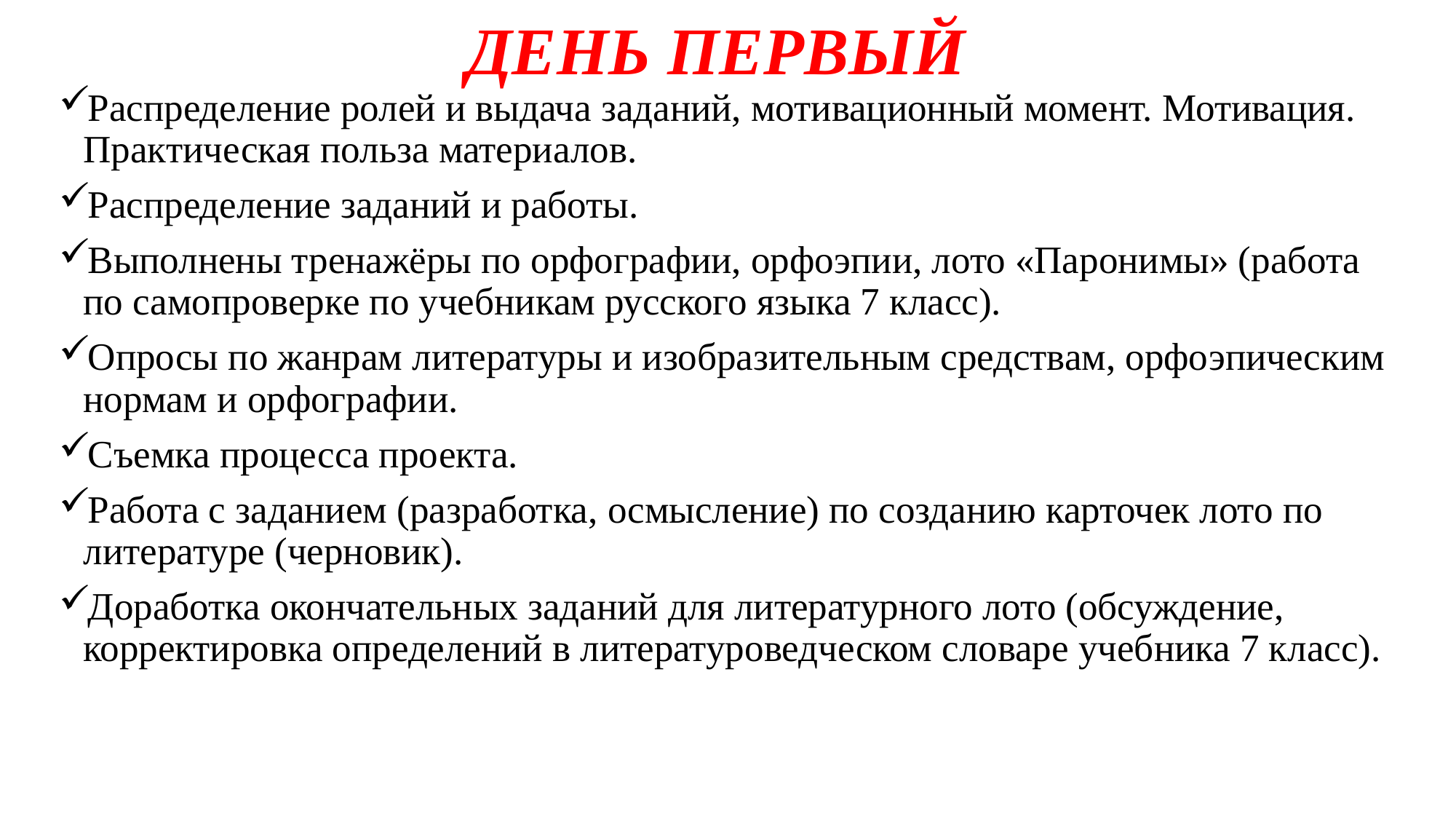

# ДЕНЬ ПЕРВЫЙ
Распределение ролей и выдача заданий, мотивационный момент. Мотивация. Практическая польза материалов.
Распределение заданий и работы.
Выполнены тренажёры по орфографии, орфоэпии, лото «Паронимы» (работа по самопроверке по учебникам русского языка 7 класс).
Опросы по жанрам литературы и изобразительным средствам, орфоэпическим нормам и орфографии.
Съемка процесса проекта.
Работа с заданием (разработка, осмысление) по созданию карточек лото по литературе (черновик).
Доработка окончательных заданий для литературного лото (обсуждение, корректировка определений в литературоведческом словаре учебника 7 класс).